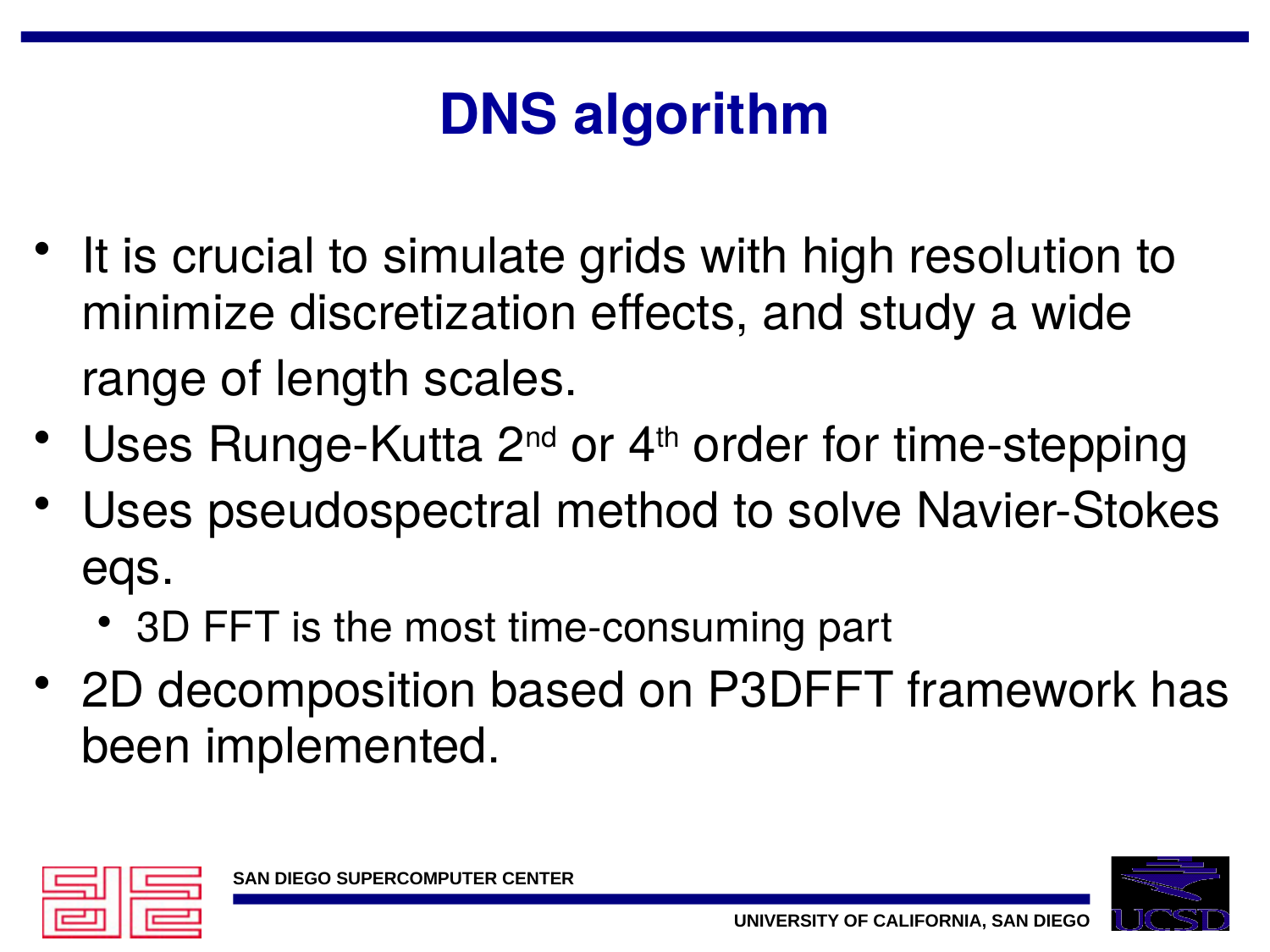

# DNS algorithm
It is crucial to simulate grids with high resolution to minimize discretization effects, and study a wide
	range of length scales.
Uses Runge-Kutta 2nd or 4th order for time-stepping
Uses pseudospectral method to solve Navier-Stokes eqs.
3D FFT is the most time-consuming part
2D decomposition based on P3DFFT framework has been implemented.